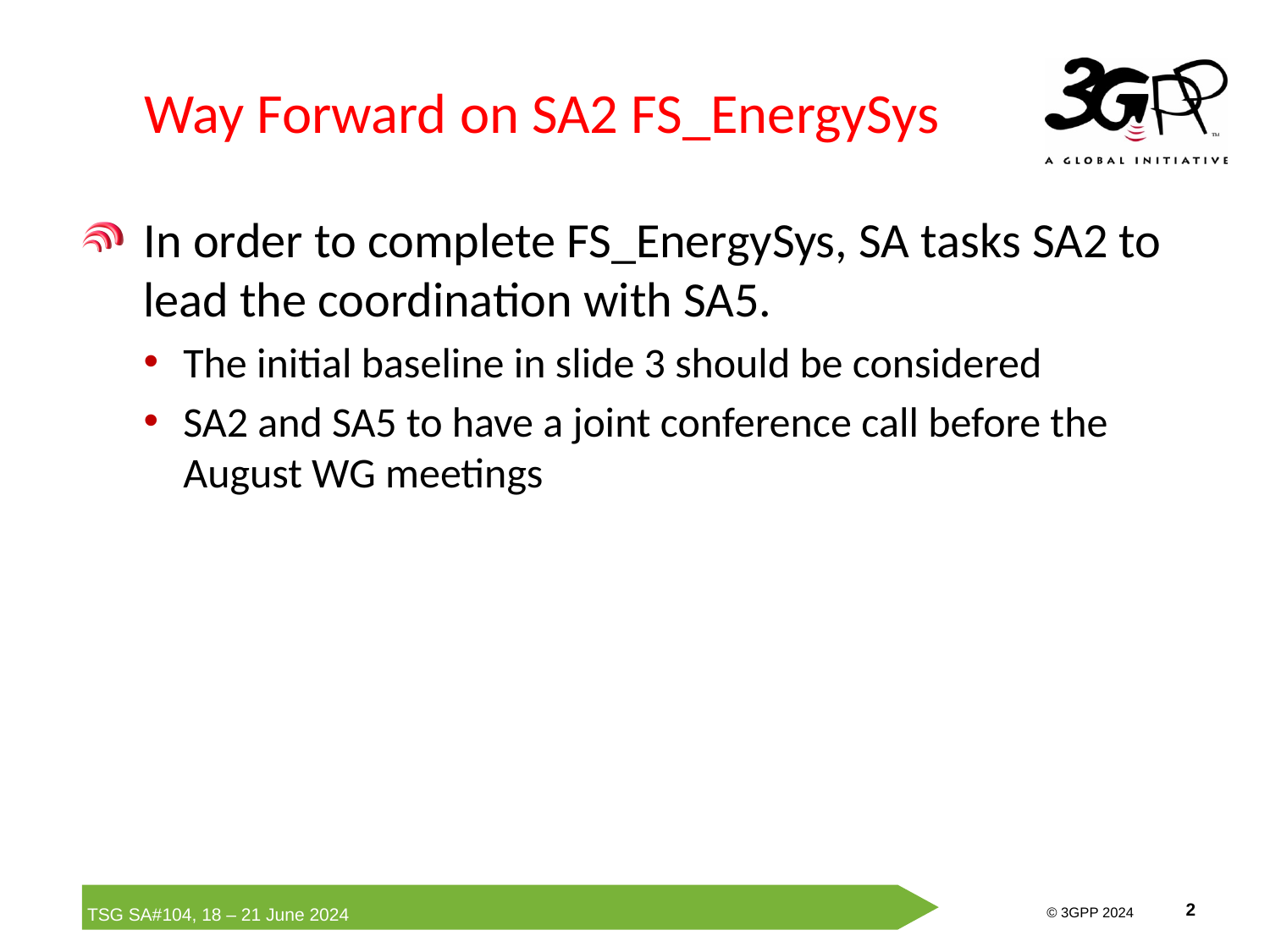

# Way Forward on SA2 FS_EnergySys
In order to complete FS_EnergySys, SA tasks SA2 to lead the coordination with SA5.
The initial baseline in slide 3 should be considered
SA2 and SA5 to have a joint conference call before the August WG meetings